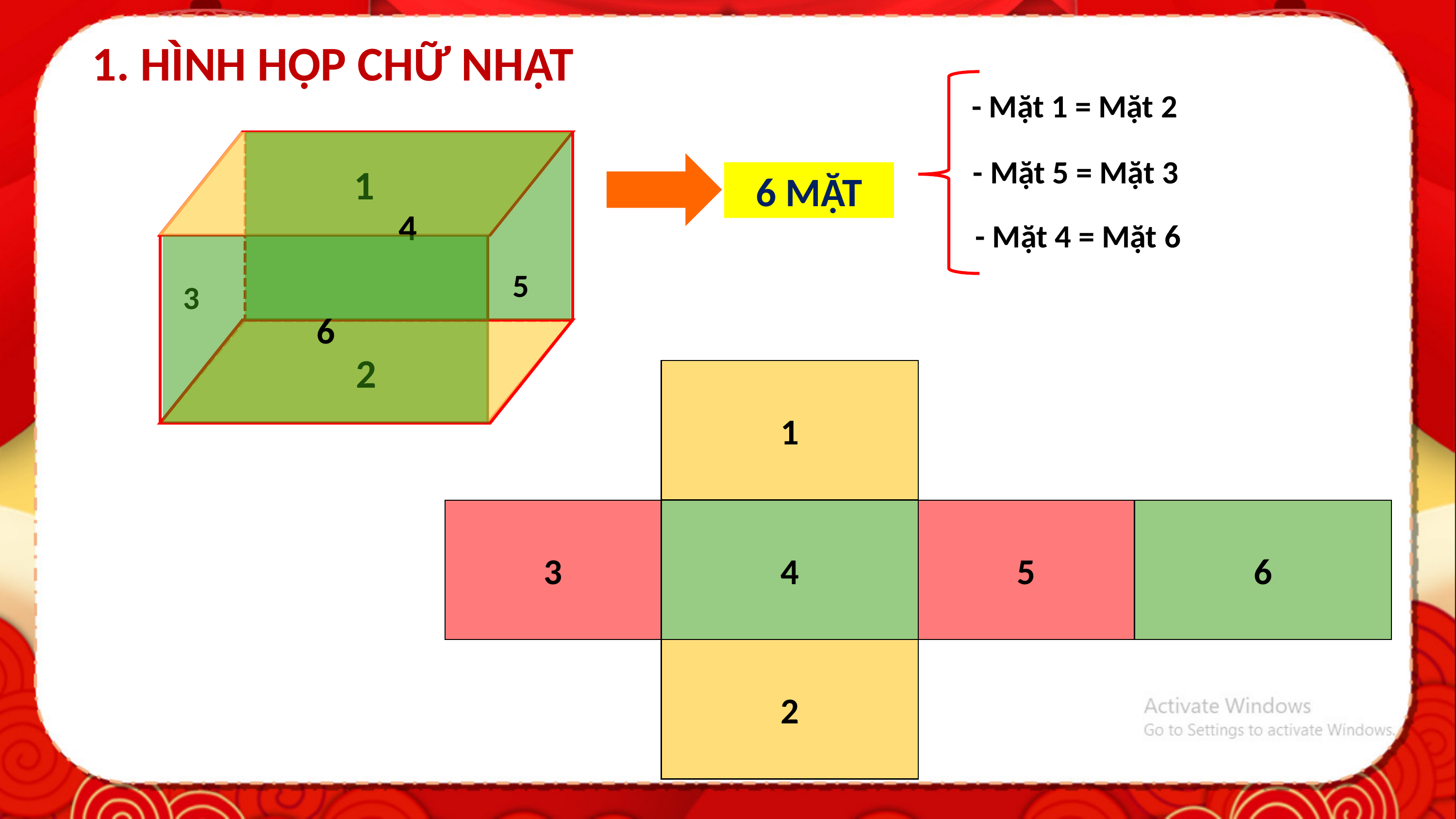

1. HÌNH HỘP CHỮ NHẬT

- Mặt 1 = Mặt 2
1

4
- Mặt 5 = Mặt 3

6 MẶT
- Mặt 4 = Mặt 6
6
5
3
2
1
3
4
5
6
2